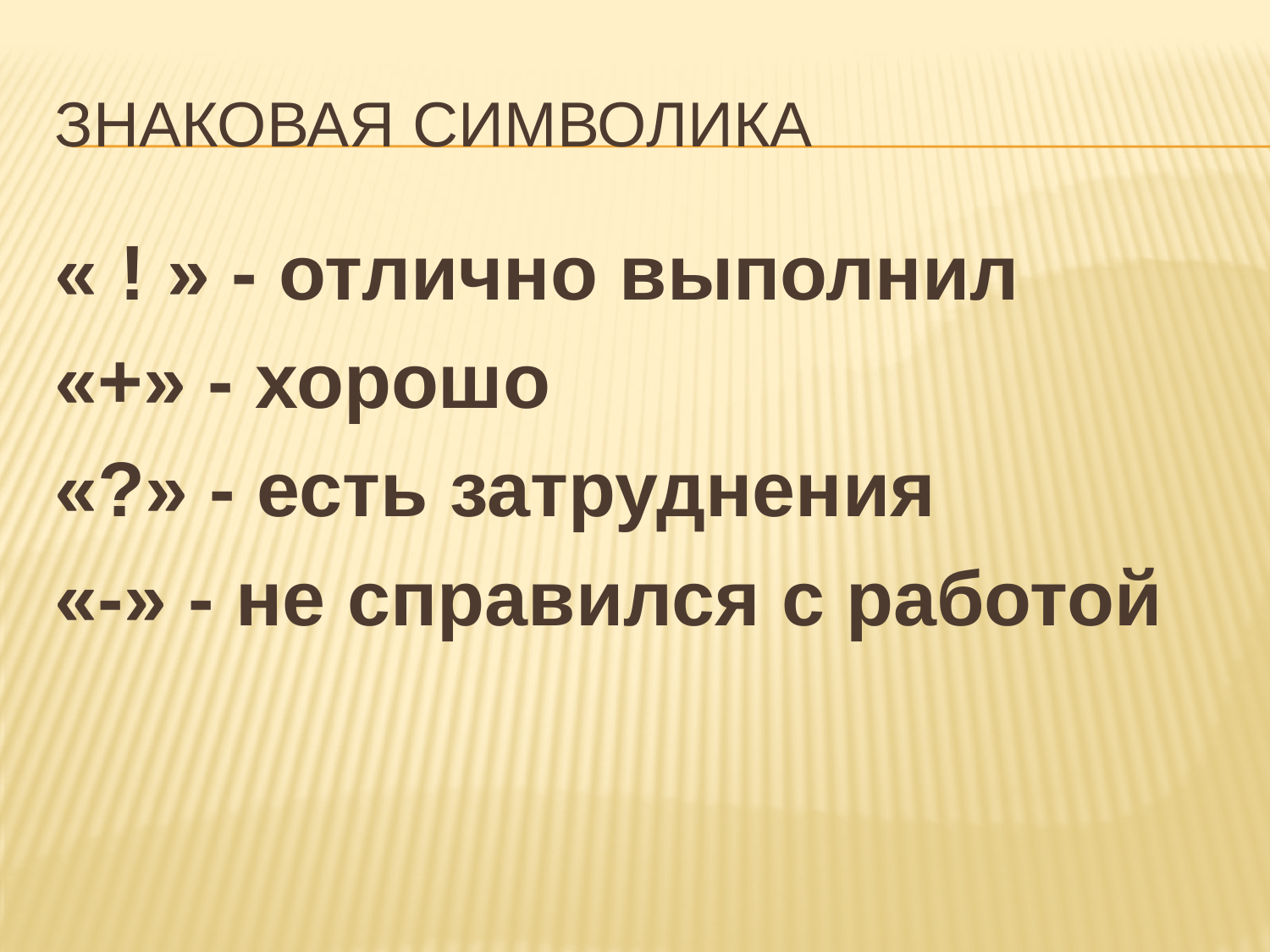

# Знаковая символика
« ! » - отлично выполнил
«+» - хорошо
«?» - есть затруднения
«-» - не справился с работой